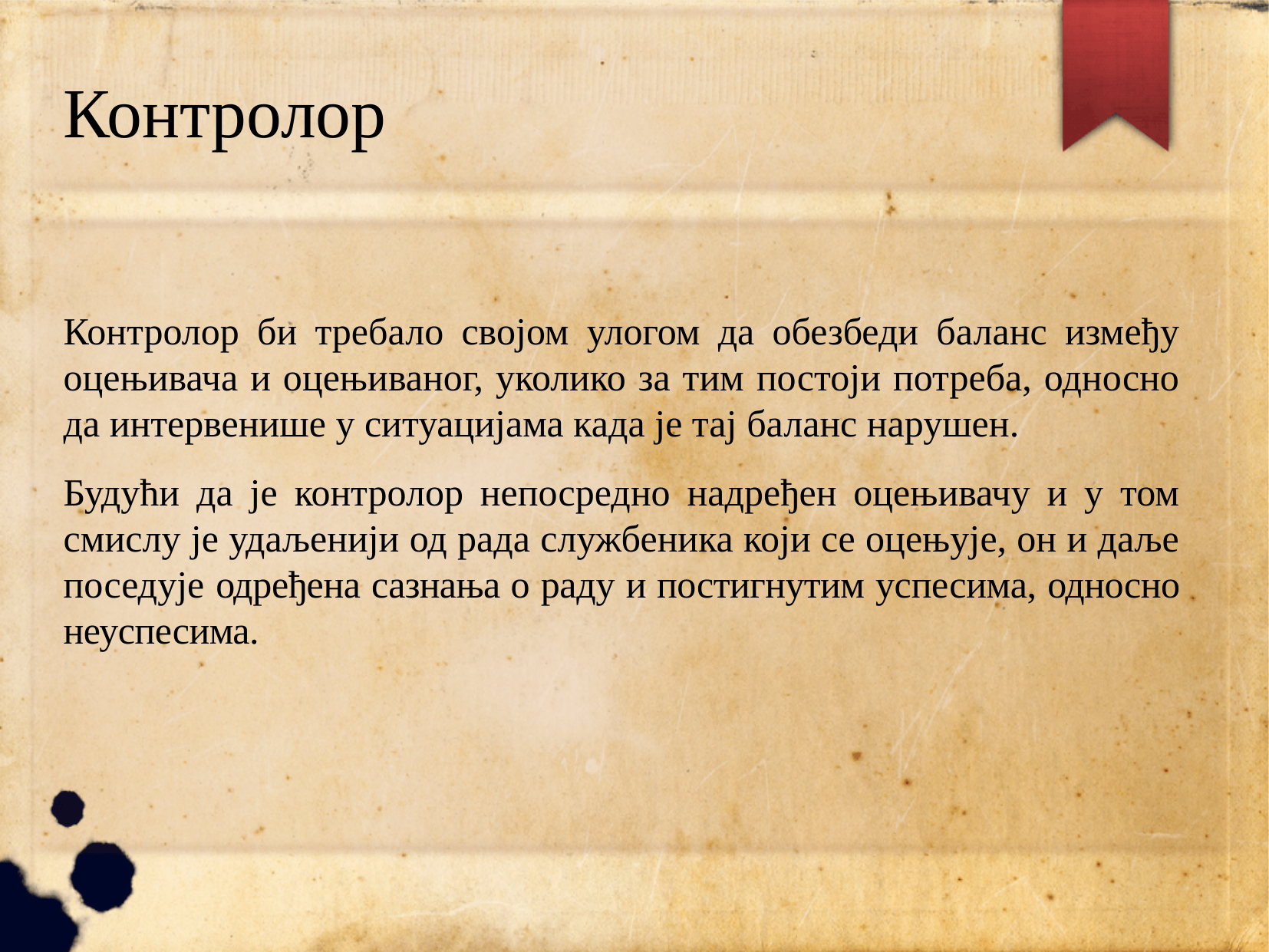

# Контролор

Контролор би требало својом улогом да обезбеди баланс између оцењивача и оцењиваног, уколико за тим постоји потреба, односно да интервенише у ситуацијама када је тај баланс нарушен.
Будући да је контролор непосредно надређен оцењивачу и у том смислу је удаљенији од рада службеника који се оцењује, он и даље поседује одређена сазнања о раду и постигнутим успесима, односно неуспесима.